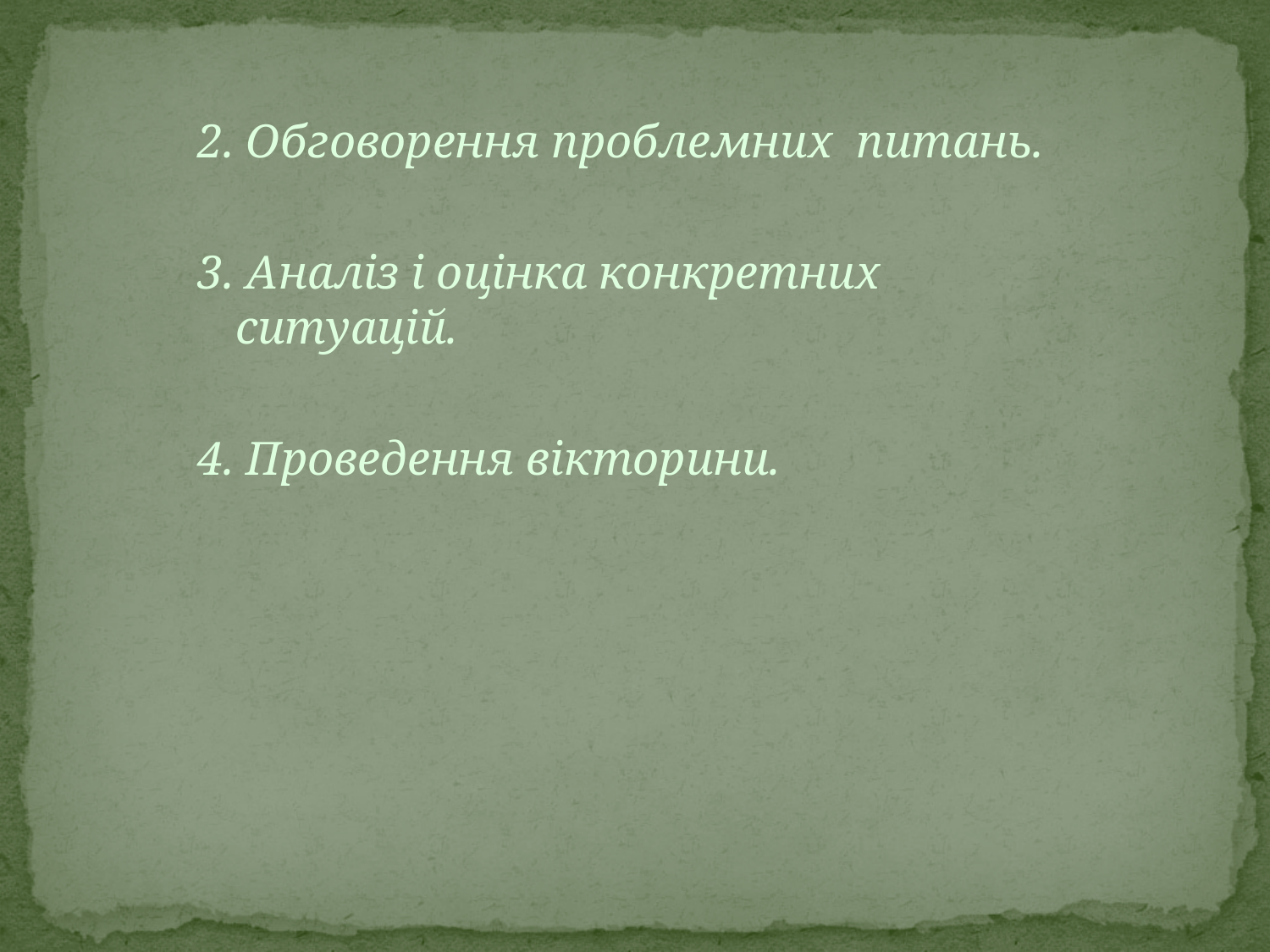

2. Обговорення проблемних  питань.

3. Аналіз і оцінка конкретних ситуацій.

4. Проведення вікторини.